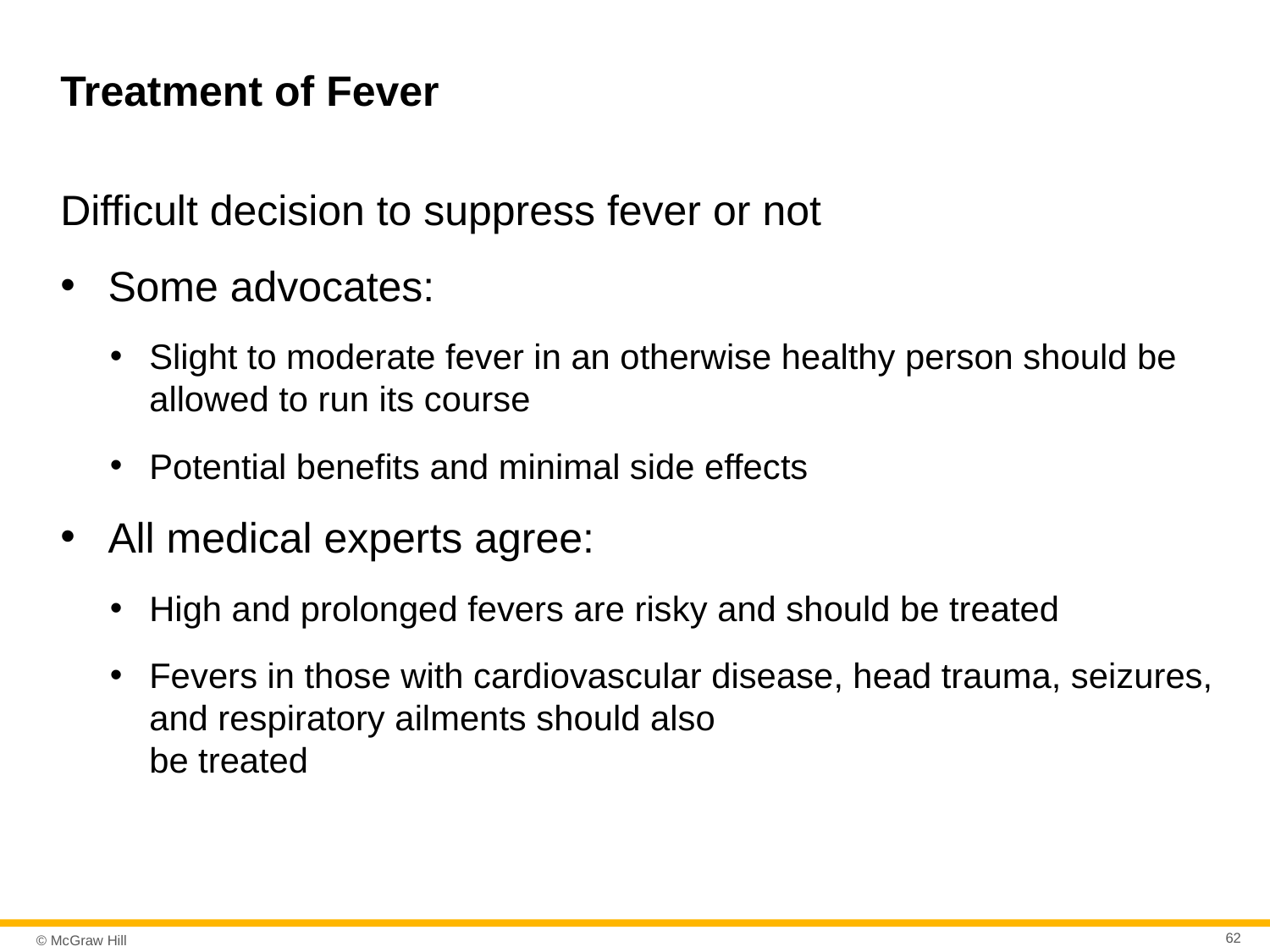

# Treatment of Fever
Difficult decision to suppress fever or not
Some advocates:
Slight to moderate fever in an otherwise healthy person should be allowed to run its course
Potential benefits and minimal side effects
All medical experts agree:
High and prolonged fevers are risky and should be treated
Fevers in those with cardiovascular disease, head trauma, seizures, and respiratory ailments should also
be treated